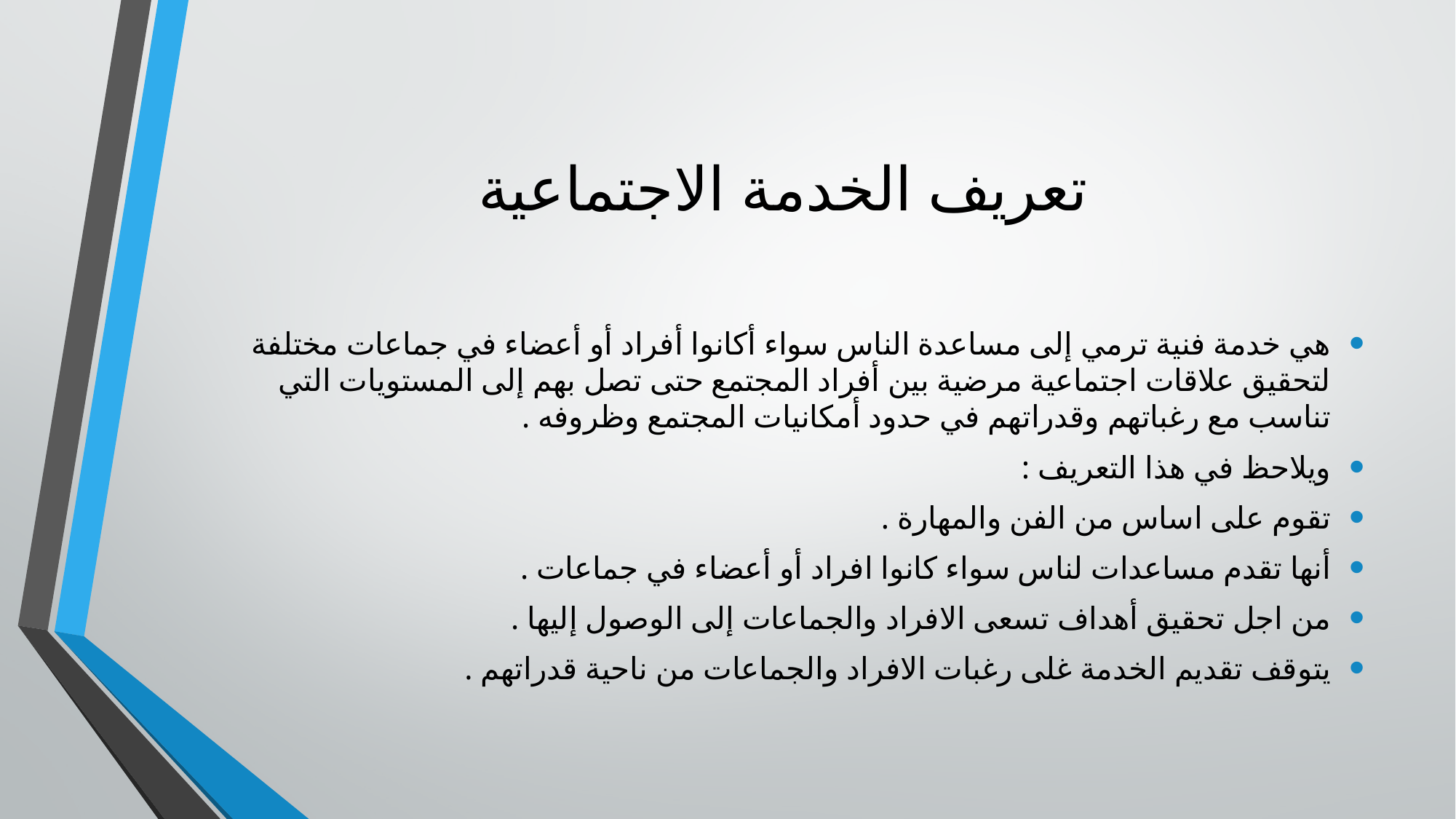

# تعريف الخدمة الاجتماعية
هي خدمة فنية ترمي إلى مساعدة الناس سواء أكانوا أفراد أو أعضاء في جماعات مختلفة لتحقيق علاقات اجتماعية مرضية بين أفراد المجتمع حتى تصل بهم إلى المستويات التي تناسب مع رغباتهم وقدراتهم في حدود أمكانيات المجتمع وظروفه .
ويلاحظ في هذا التعريف :
تقوم على اساس من الفن والمهارة .
أنها تقدم مساعدات لناس سواء كانوا افراد أو أعضاء في جماعات .
من اجل تحقيق أهداف تسعى الافراد والجماعات إلى الوصول إليها .
يتوقف تقديم الخدمة غلى رغبات الافراد والجماعات من ناحية قدراتهم .